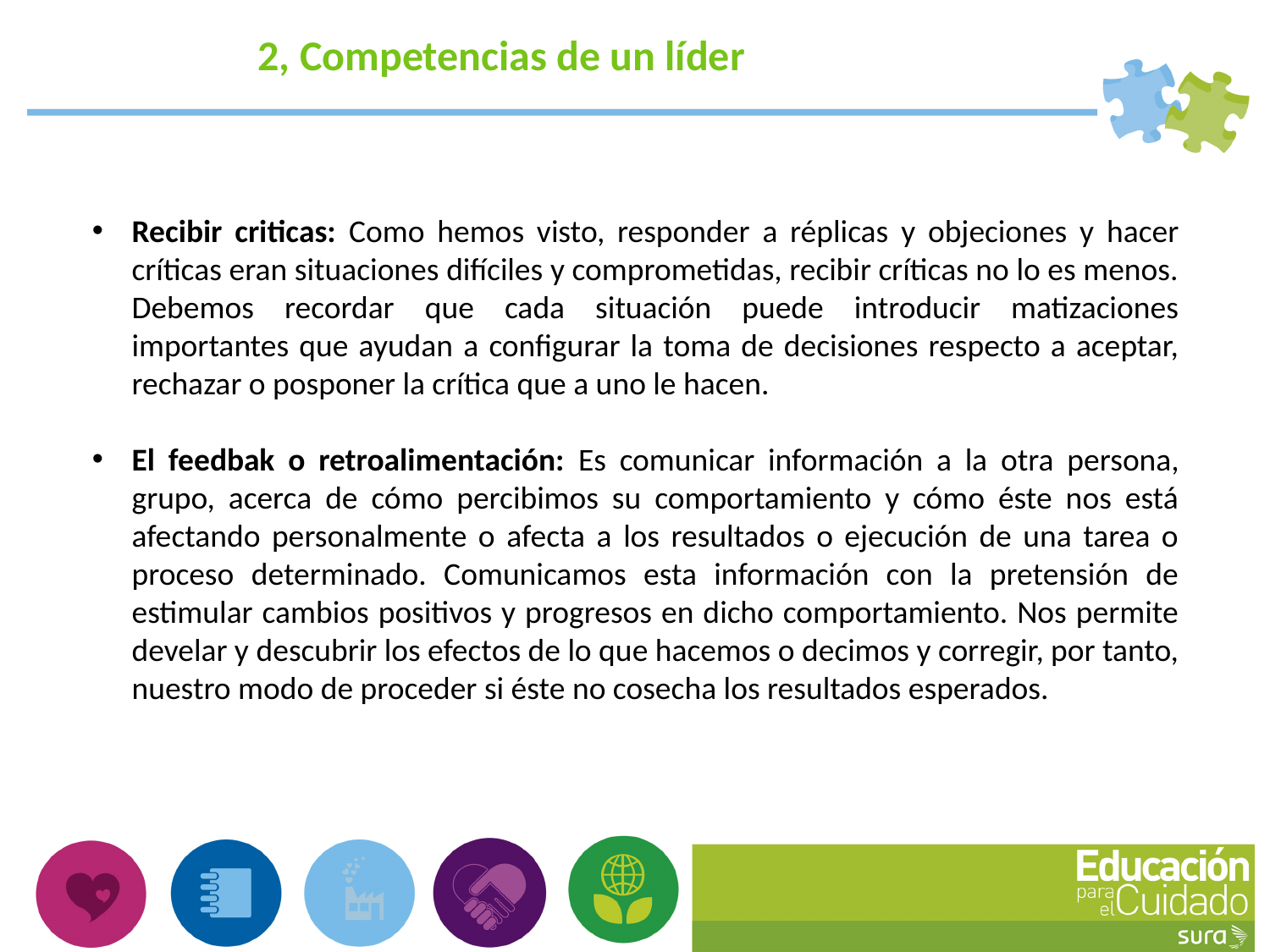

2, Competencias de un líder

Recibir criticas: Como hemos visto, responder a réplicas y objeciones y hacer críticas eran situaciones difíciles y comprometidas, recibir críticas no lo es menos. Debemos recordar que cada situación puede introducir matizaciones importantes que ayudan a configurar la toma de decisiones respecto a aceptar, rechazar o posponer la crítica que a uno le hacen.

El feedbak o retroalimentación: Es comunicar información a la otra persona, grupo, acerca de cómo percibimos su comportamiento y cómo éste nos está afectando personalmente o afecta a los resultados o ejecución de una tarea o proceso determinado. Comunicamos esta información con la pretensión de estimular cambios positivos y progresos en dicho comportamiento. Nos permite develar y descubrir los efectos de lo que hacemos o decimos y corregir, por tanto, nuestro modo de proceder si éste no cosecha los resultados esperados.